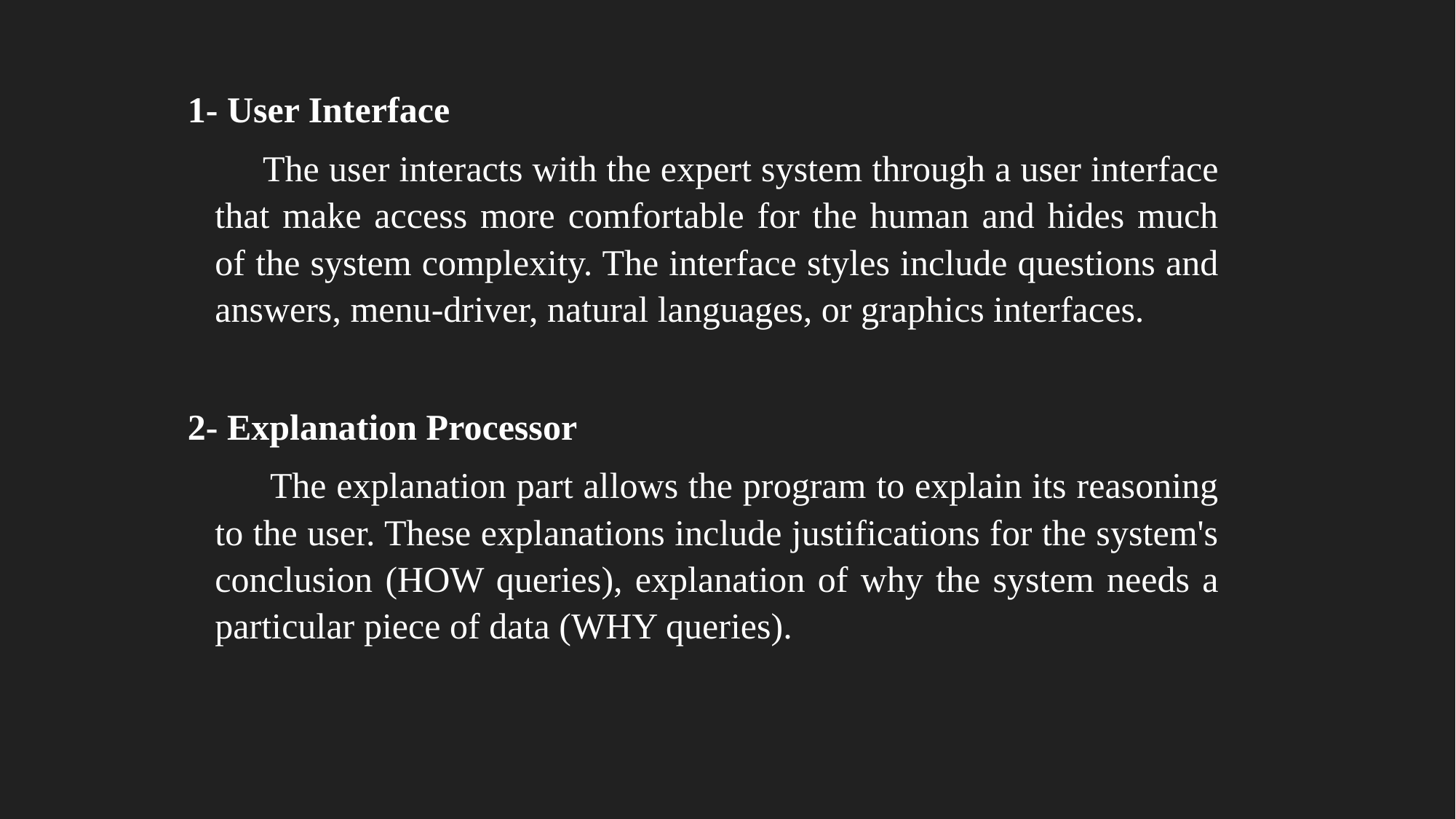

1- User Interface
     The user interacts with the expert system through a user interface that make access more comfortable for the human and hides much of the system complexity. The interface styles include questions and answers, menu-driver, natural languages, or graphics interfaces.

2- Explanation Processor
      The explanation part allows the program to explain its reasoning to the user. These explanations include justifications for the system's conclusion (HOW queries), explanation of why the system needs a particular piece of data (WHY queries).